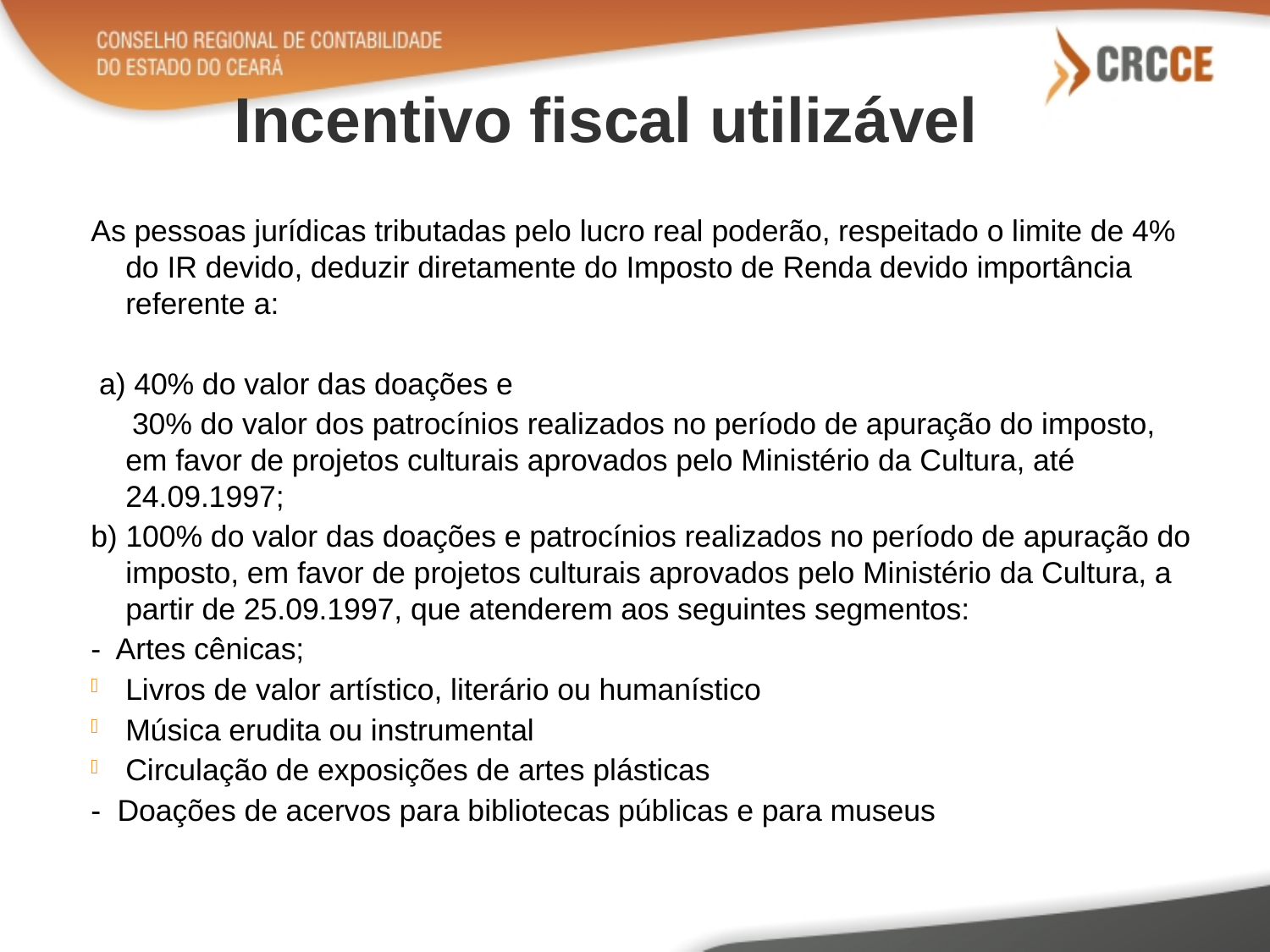

# Incentivo fiscal utilizável
As pessoas jurídicas tributadas pelo lucro real poderão, respeitado o limite de 4% do IR devido, deduzir diretamente do Imposto de Renda devido importância referente a:

 a) 40% do valor das doações e
     30% do valor dos patrocínios realizados no período de apuração do imposto, em favor de projetos culturais aprovados pelo Ministério da Cultura, até 24.09.1997;
b) 100% do valor das doações e patrocínios realizados no período de apuração do imposto, em favor de projetos culturais aprovados pelo Ministério da Cultura, a partir de 25.09.1997, que atenderem aos seguintes segmentos:
-  Artes cênicas;
Livros de valor artístico, literário ou humanístico
Música erudita ou instrumental
Circulação de exposições de artes plásticas
-  Doações de acervos para bibliotecas públicas e para museus